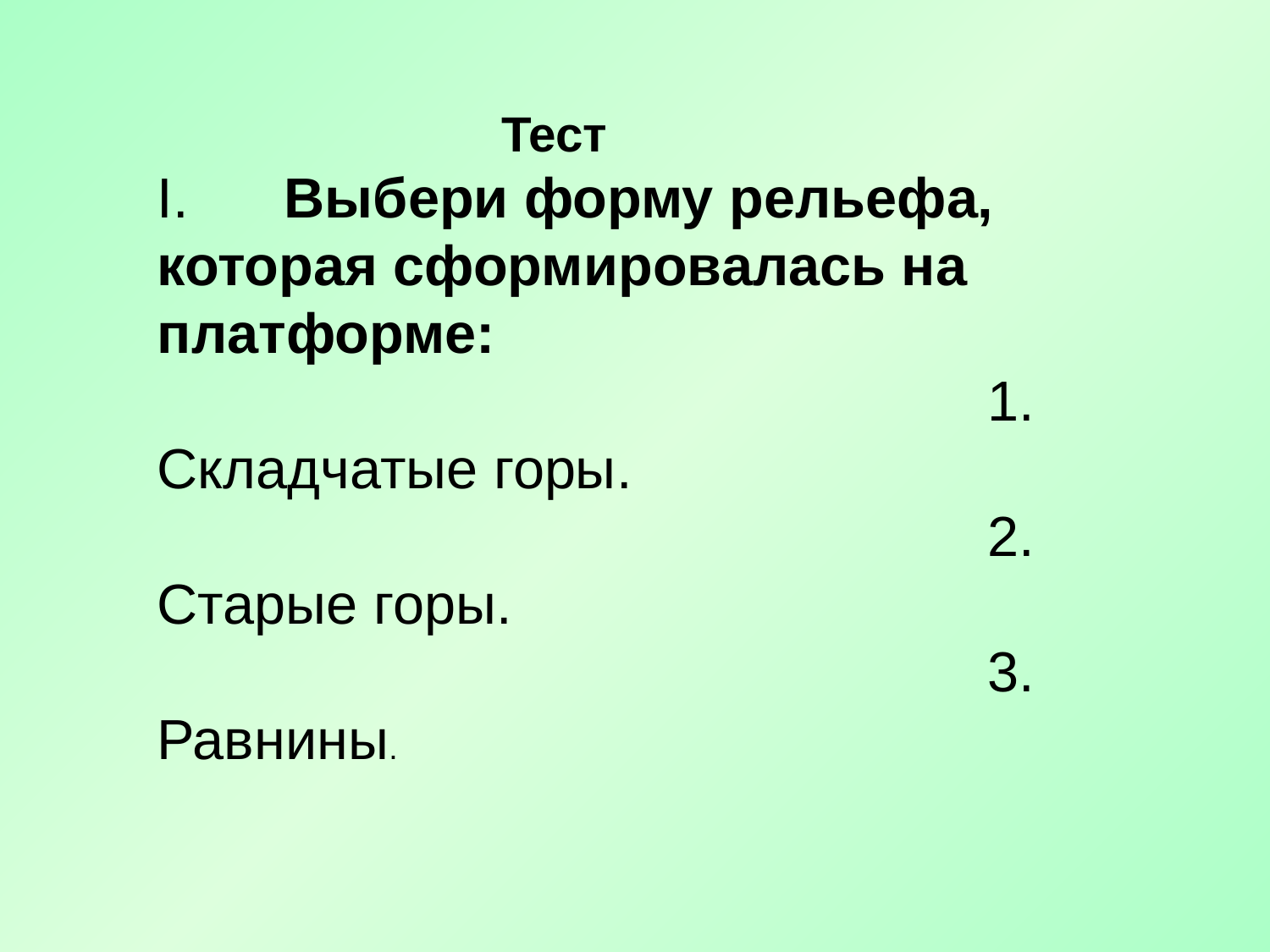

Тест
I.	Выбери форму рельефа, которая сформировалась на платформе:
                                                     1. Складчатые горы.
                                                     2. Старые горы.
                                                     3. Равнины.